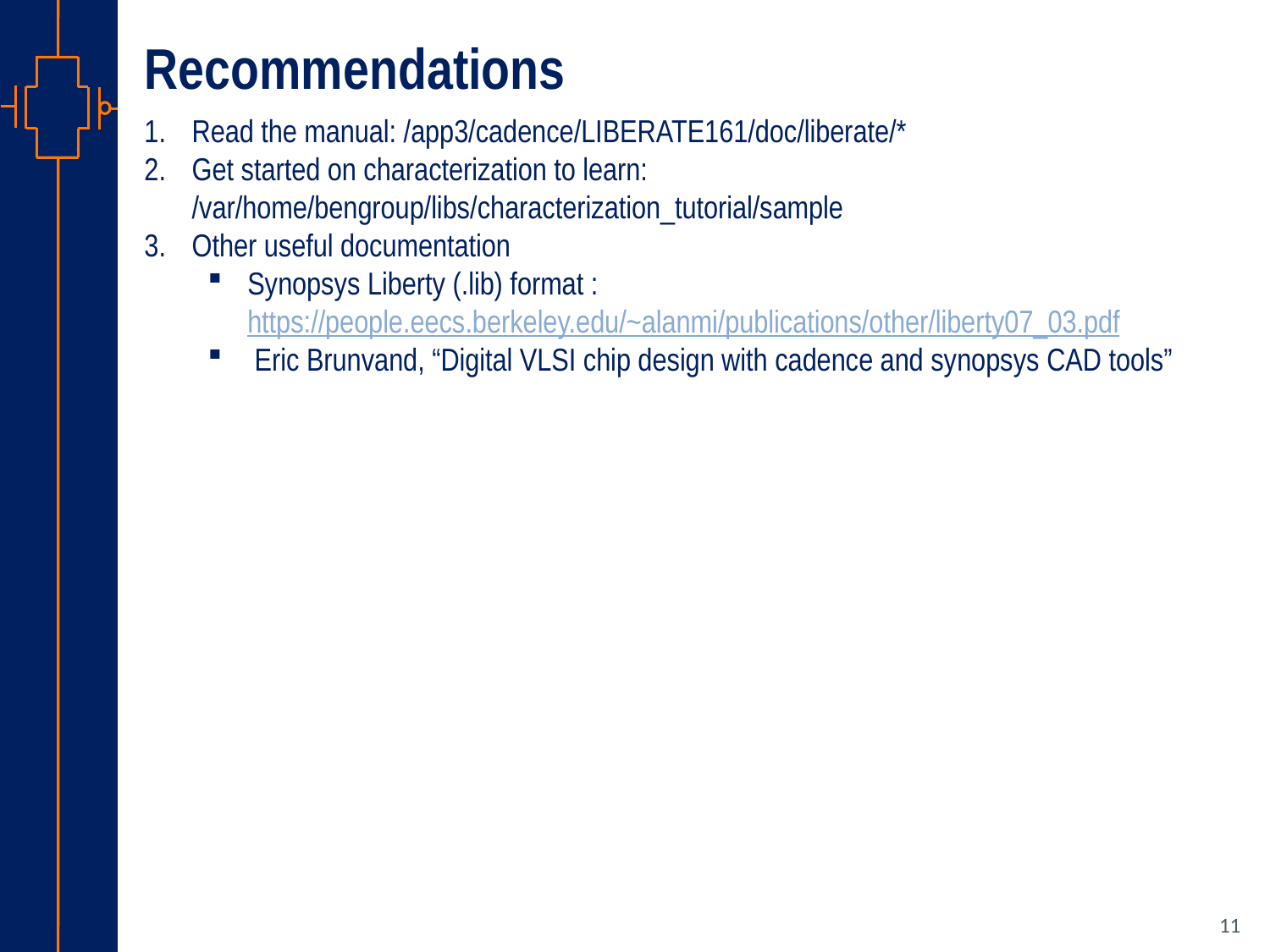

Recommendations
Read the manual: /app3/cadence/LIBERATE161/doc/liberate/*
Get started on characterization to learn: /var/home/bengroup/libs/characterization_tutorial/sample
Other useful documentation
Synopsys Liberty (.lib) format : https://people.eecs.berkeley.edu/~alanmi/publications/other/liberty07_03.pdf
 Eric Brunvand, “Digital VLSI chip design with cadence and synopsys CAD tools”
11